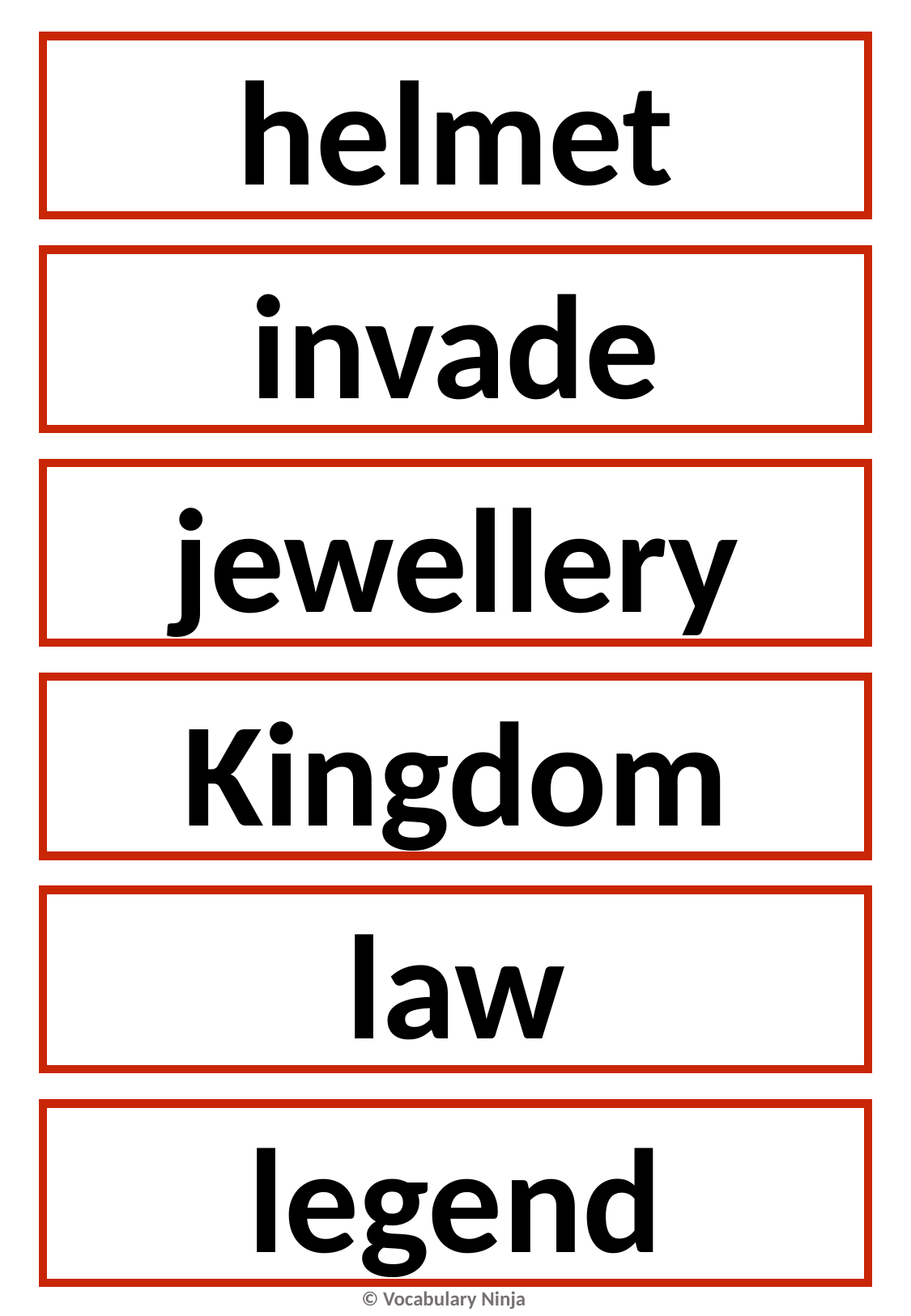

helmet
invade
jewellery
Kingdom
law
legend
© Vocabulary Ninja